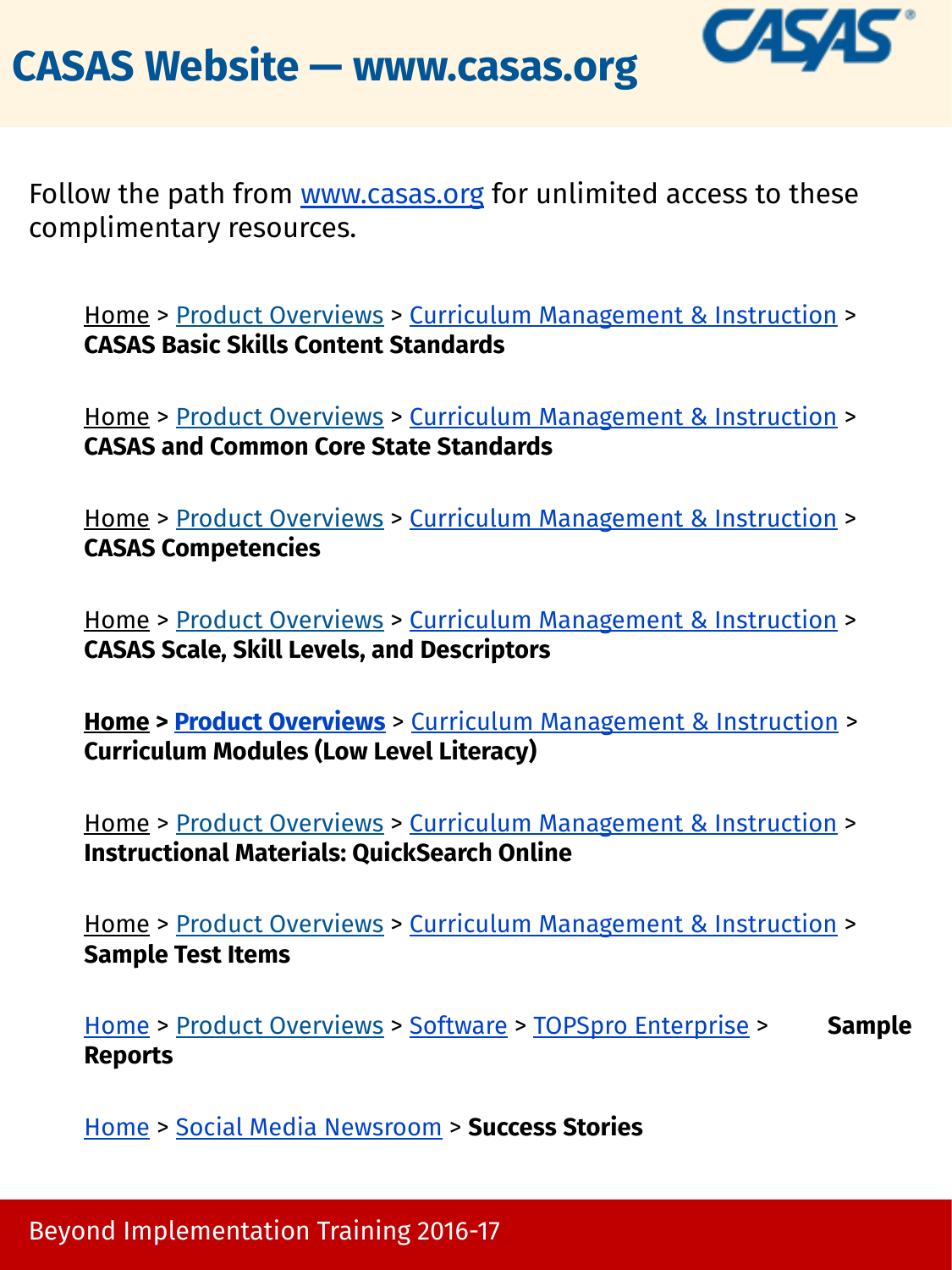

# CASAS Website — www.casas.org
Follow the path from www.casas.org for unlimited access to these complimentary resources.

Home > Product Overviews > Curriculum Management & Instruction > CASAS Basic Skills Content Standards
Home > Product Overviews > Curriculum Management & Instruction > CASAS and Common Core State Standards
Home > Product Overviews > Curriculum Management & Instruction > CASAS Competencies
Home > Product Overviews > Curriculum Management & Instruction > CASAS Scale, Skill Levels, and Descriptors
Home > Product Overviews > Curriculum Management & Instruction > Curriculum Modules (Low Level Literacy)
Home > Product Overviews > Curriculum Management & Instruction > Instructional Materials: QuickSearch Online
Home > Product Overviews > Curriculum Management & Instruction > Sample Test Items
Home > Product Overviews > Software > TOPSpro Enterprise >         Sample Reports
Home > Social Media Newsroom > Success Stories
Beyond Implementation Training 2016-17